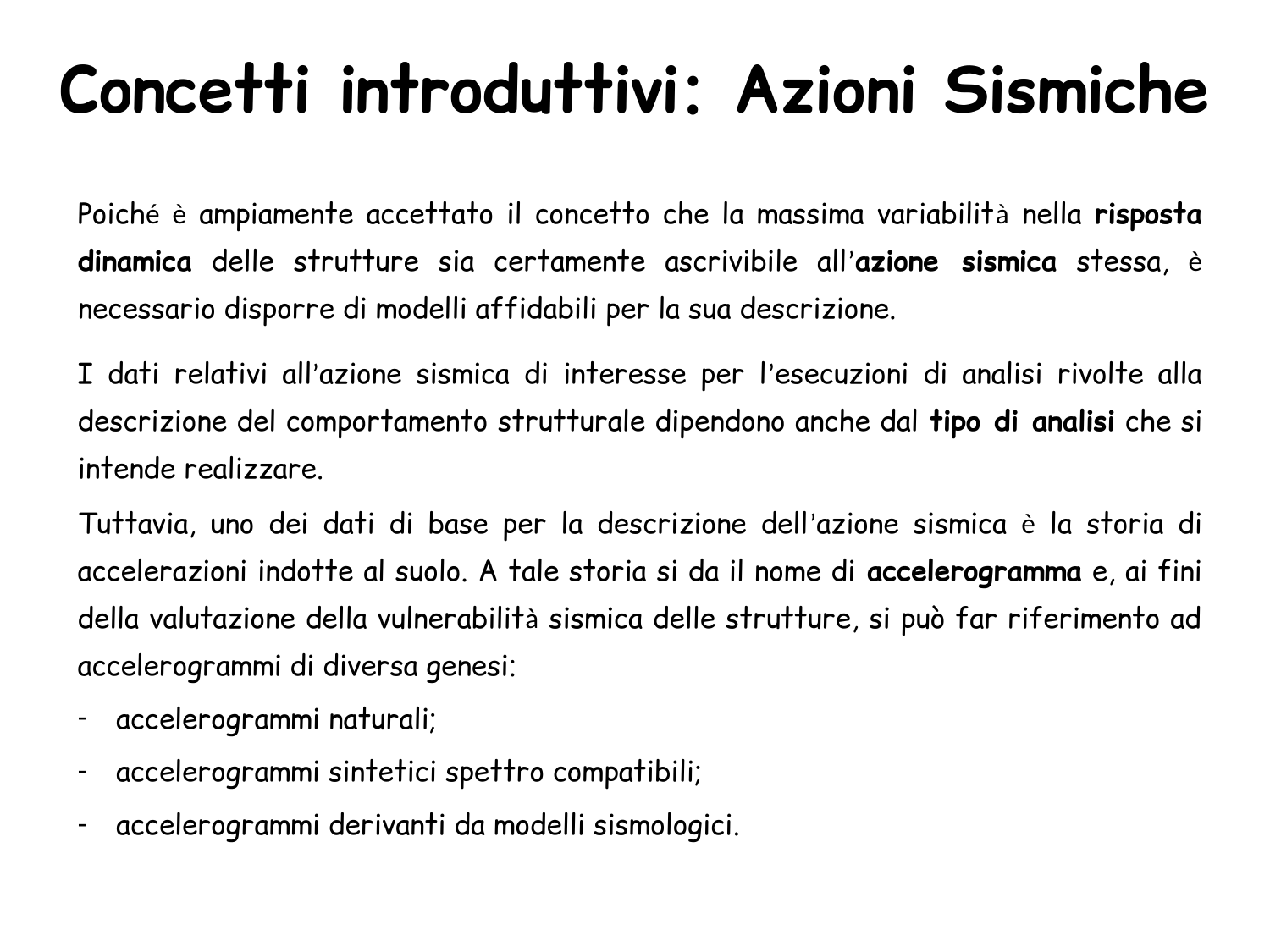

# Concetti introduttivi: Azioni Sismiche
Poiché è ampiamente accettato il concetto che la massima variabilità nella risposta dinamica delle strutture sia certamente ascrivibile all’azione sismica stessa, è necessario disporre di modelli affidabili per la sua descrizione.
I dati relativi all’azione sismica di interesse per l’esecuzioni di analisi rivolte alla descrizione del comportamento strutturale dipendono anche dal tipo di analisi che si intende realizzare.
Tuttavia, uno dei dati di base per la descrizione dell’azione sismica è la storia di accelerazioni indotte al suolo. A tale storia si da il nome di accelerogramma e, ai fini della valutazione della vulnerabilità sismica delle strutture, si può far riferimento ad accelerogrammi di diversa genesi:
 accelerogrammi naturali;
 accelerogrammi sintetici spettro compatibili;
 accelerogrammi derivanti da modelli sismologici.